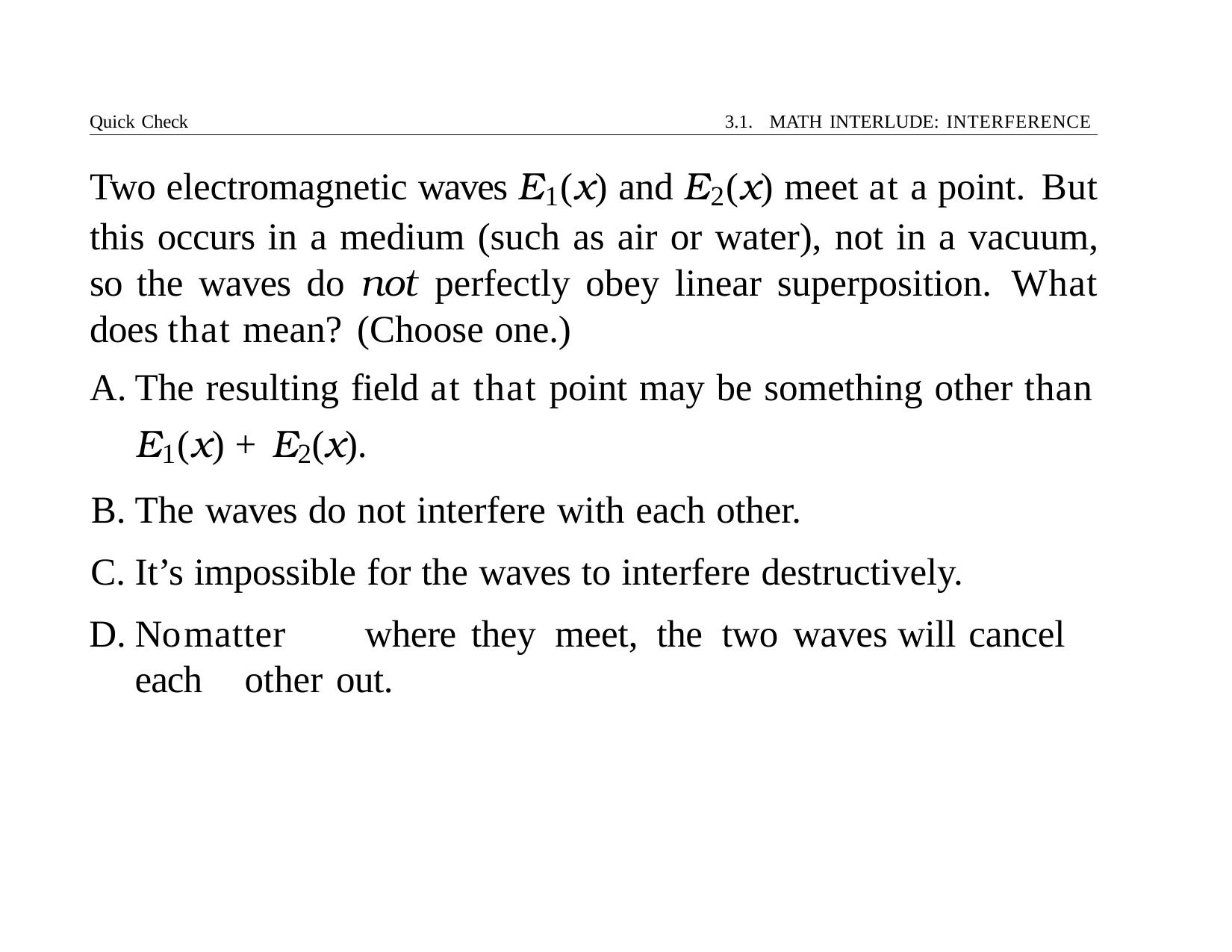

Quick Check	3.1.  MATH INTERLUDE: INTERFERENCE

# Two electromagnetic waves E1(x) and E2(x) meet at a point. But this occurs in a medium (such as air or water), not in a vacuum, so the waves do not perfectly obey linear superposition. What does that mean? (Choose one.)
The resulting field at that point may be something other than
E1(x) + E2(x).
The waves do not interfere with each other.
It’s impossible for the waves to interfere destructively.
No	matter	where	they	meet,	the	two	waves	will	cancel	each 	other out.